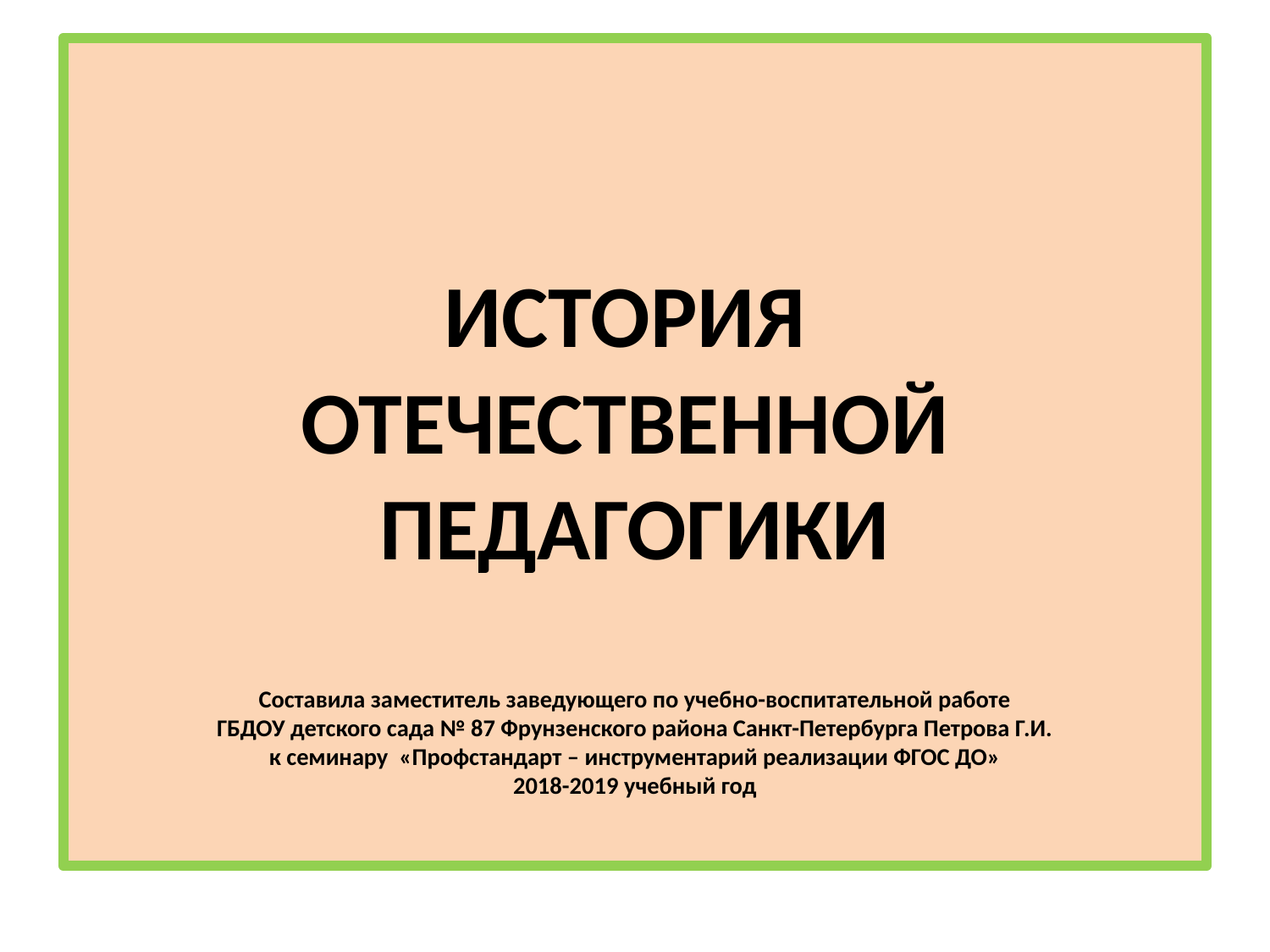

# ИСТОРИЯ ОТЕЧЕСТВЕННОЙ ПЕДАГОГИКИ Составила заместитель заведующего по учебно-воспитательной работе ГБДОУ детского сада № 87 Фрунзенского района Санкт-Петербурга Петрова Г.И. к семинару  «Профстандарт – инструментарий реализации ФГОС ДО» 2018-2019 учебный год